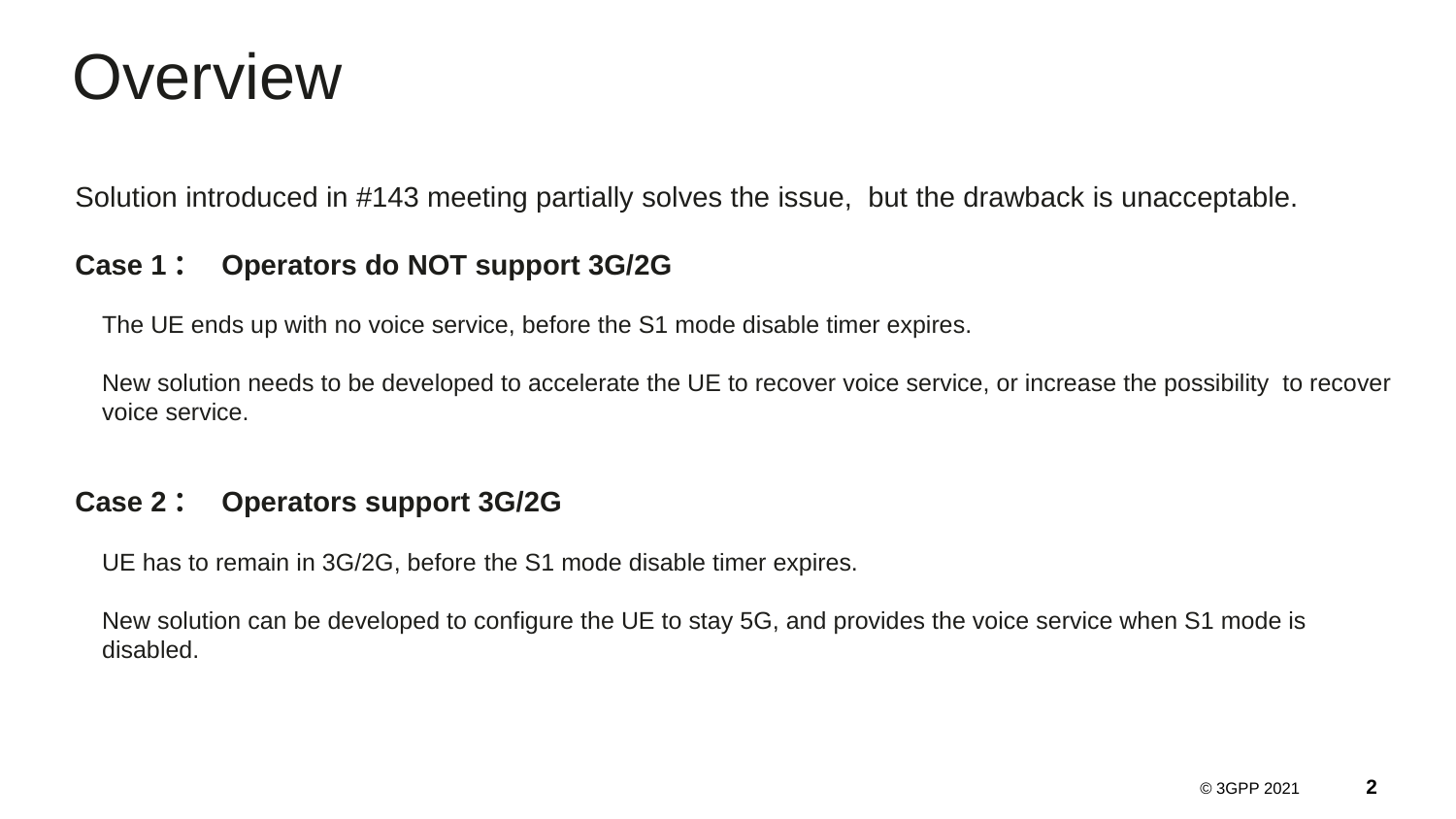

Overview
Solution introduced in #143 meeting partially solves the issue,  but the drawback is unacceptable.

Case 1：  Operators do NOT support 3G/2G

The UE ends up with no voice service, before the S1 mode disable timer expires.

New solution needs to be developed to accelerate the UE to recover voice service, or increase the possibility  to recover voice service.

Case 2：  Operators support 3G/2G

UE has to remain in 3G/2G, before the S1 mode disable timer expires.

New solution can be developed to configure the UE to stay 5G, and provides the voice service when S1 mode is disabled.